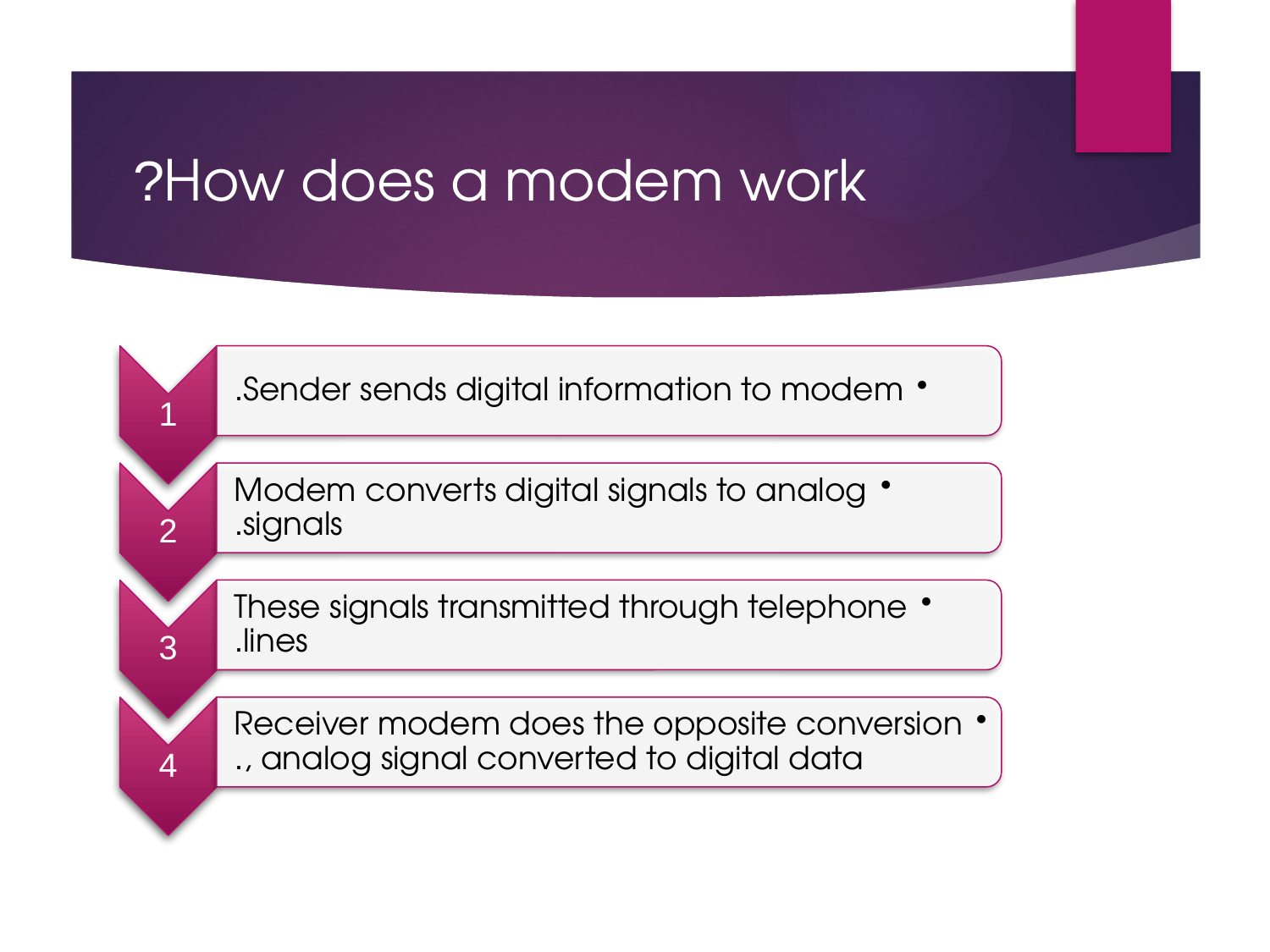

# How does a modem work?
1
Sender sends digital information to modem.
2
Modem converts digital signals to analog signals.
3
These signals transmitted through telephone lines.
4
Receiver modem does the opposite conversion , analog signal converted to digital data.